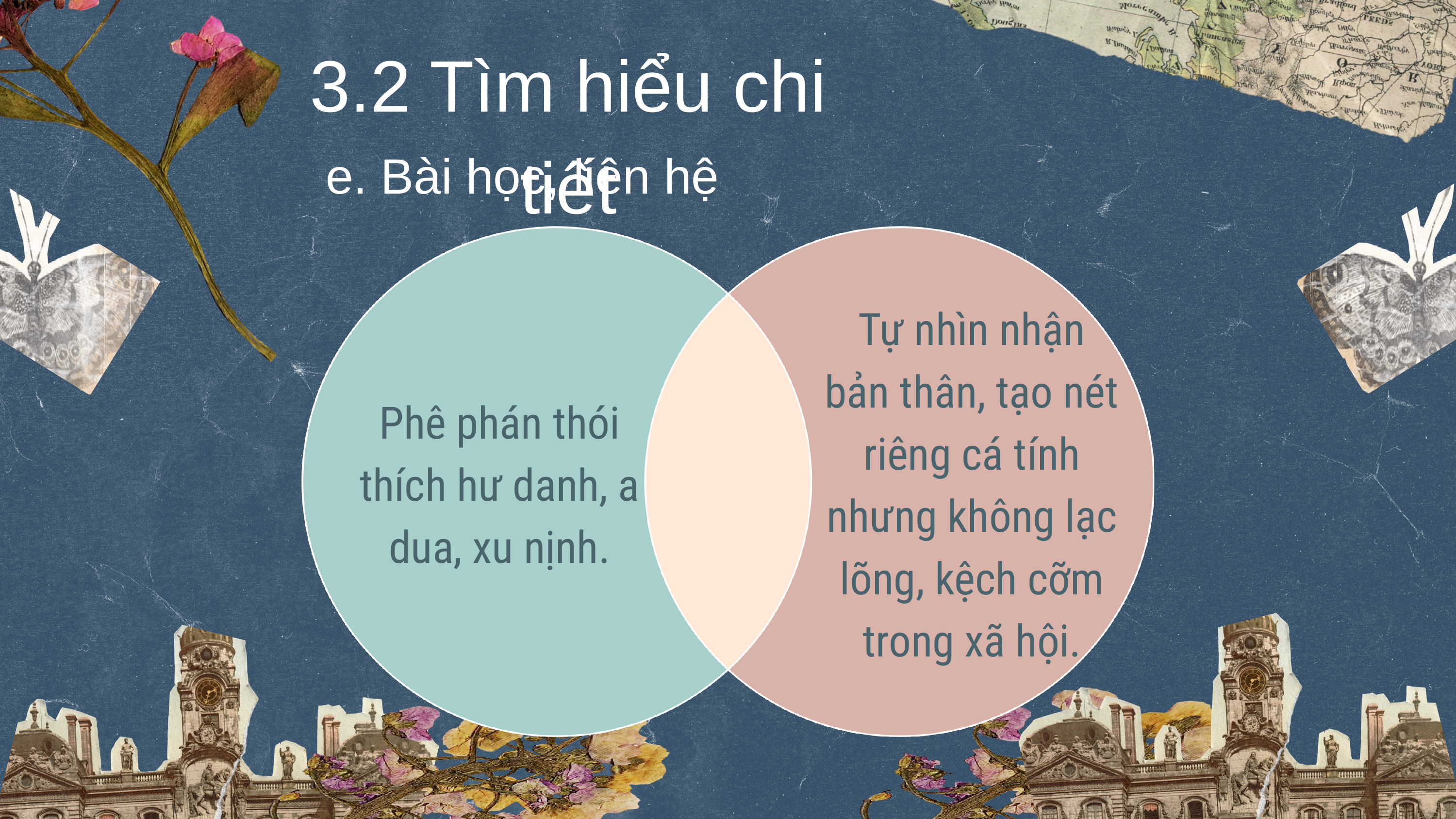

3.2 Tìm hiểu chi tiết
e. Bài học, liên hệ

Tự nhìn nhận bản thân, tạo nét riêng cá tính nhưng không lạc lõng, kệch cỡm trong xã hội.
Phê phán thói thích hư danh, a dua, xu nịnh.